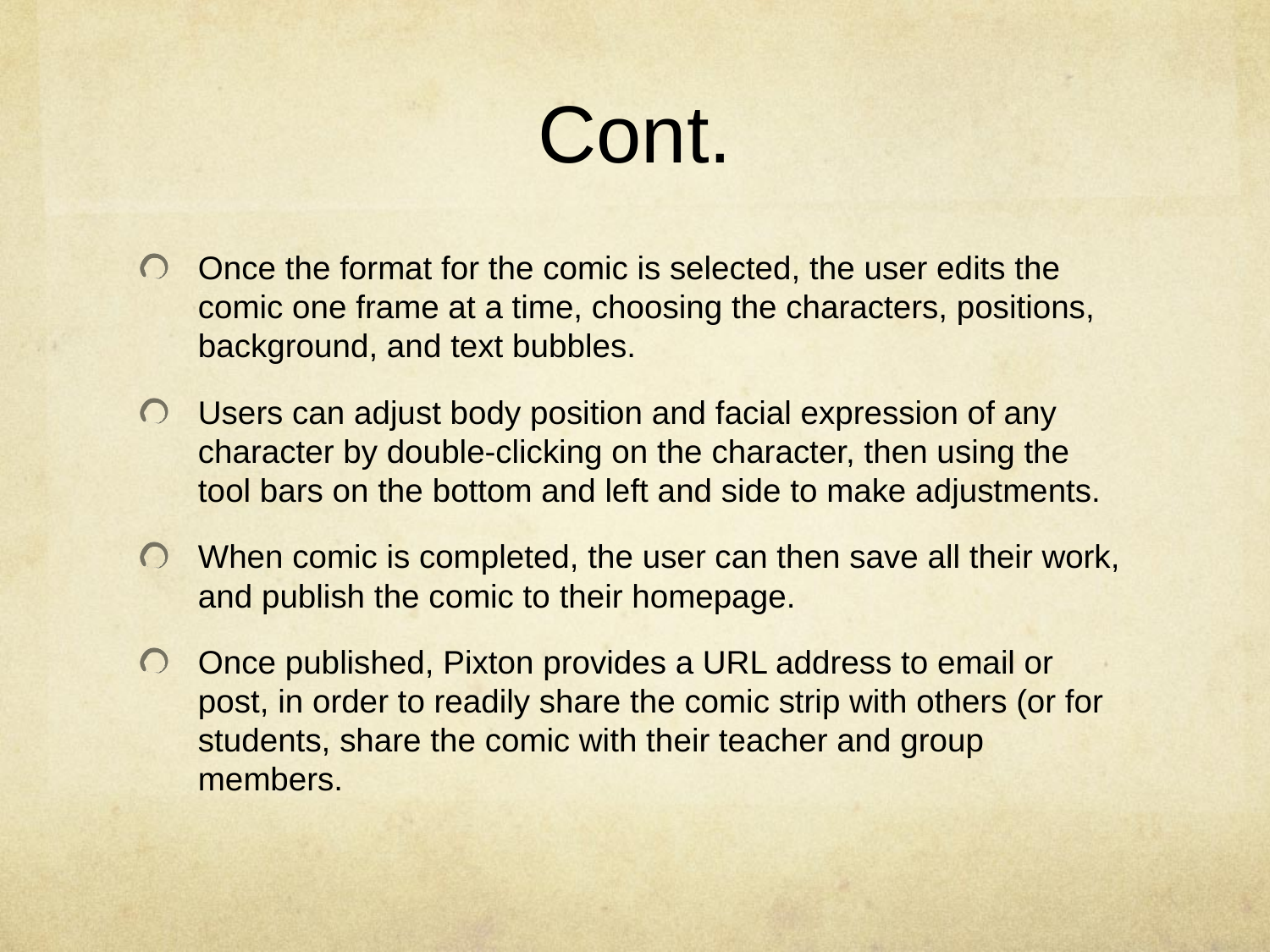

# Cont.
Once the format for the comic is selected, the user edits the comic one frame at a time, choosing the characters, positions, background, and text bubbles.
Users can adjust body position and facial expression of any character by double-clicking on the character, then using the tool bars on the bottom and left and side to make adjustments.
When comic is completed, the user can then save all their work, and publish the comic to their homepage.
Once published, Pixton provides a URL address to email or post, in order to readily share the comic strip with others (or for students, share the comic with their teacher and group members.